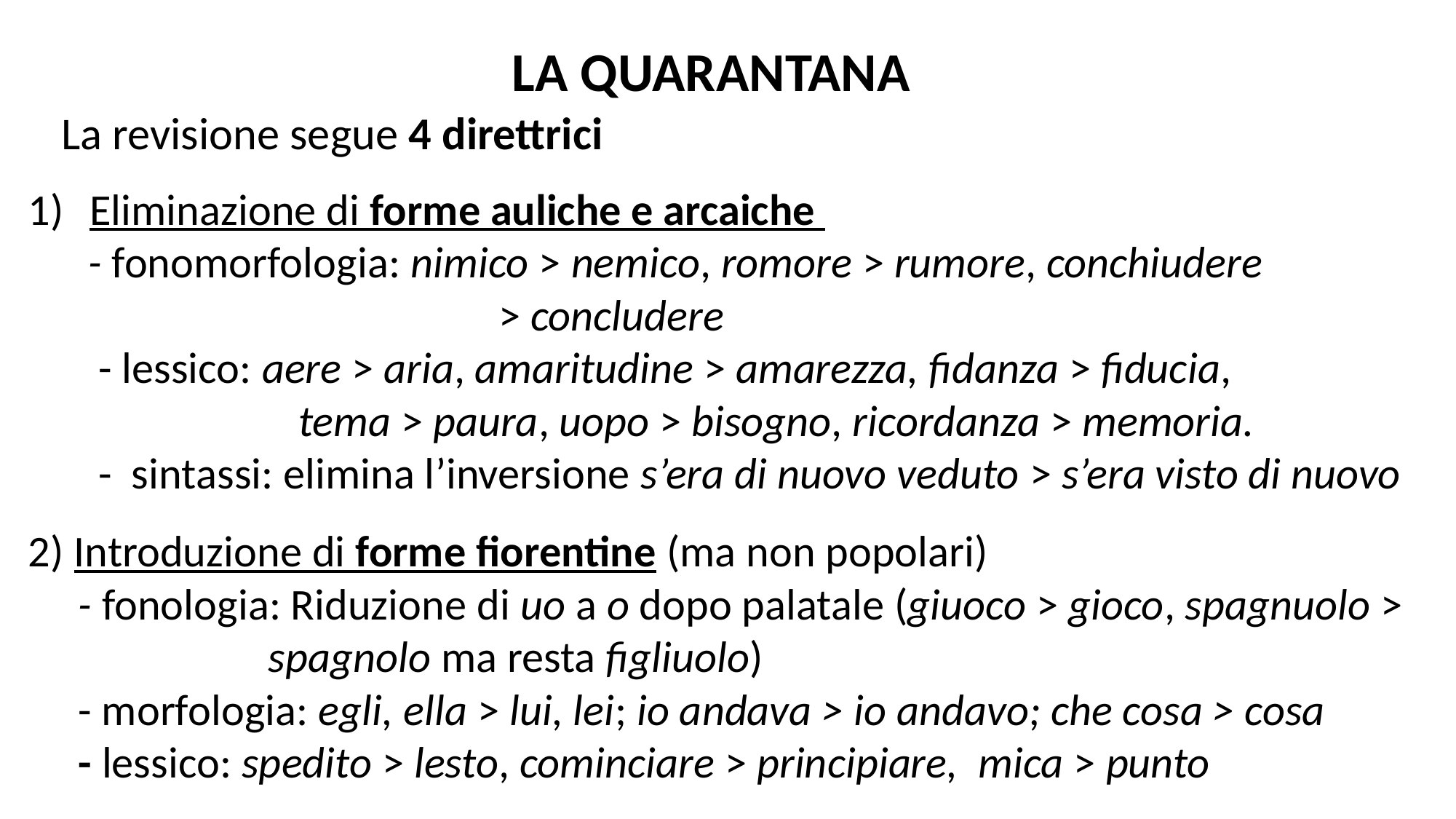

LA QUARANTANA
La revisione segue 4 direttrici
Eliminazione di forme auliche e arcaiche
      - fonomorfologia: nimico > nemico, romore > rumore, conchiudere
                                               > concludere
       - lessico: aere > aria, amaritudine > amarezza, fidanza > fiducia,
                           tema > paura, uopo > bisogno, ricordanza > memoria.
       -  sintassi: elimina l’inversione s’era di nuovo veduto > s’era visto di nuovo
2) Introduzione di forme fiorentine (ma non popolari)
     - fonologia: Riduzione di uo a o dopo palatale (giuoco > gioco, spagnuolo >
                        spagnolo ma resta figliuolo)
     - morfologia: egli, ella > lui, lei; io andava > io andavo; che cosa > cosa
     - lessico: spedito > lesto, cominciare > principiare,  mica > punto